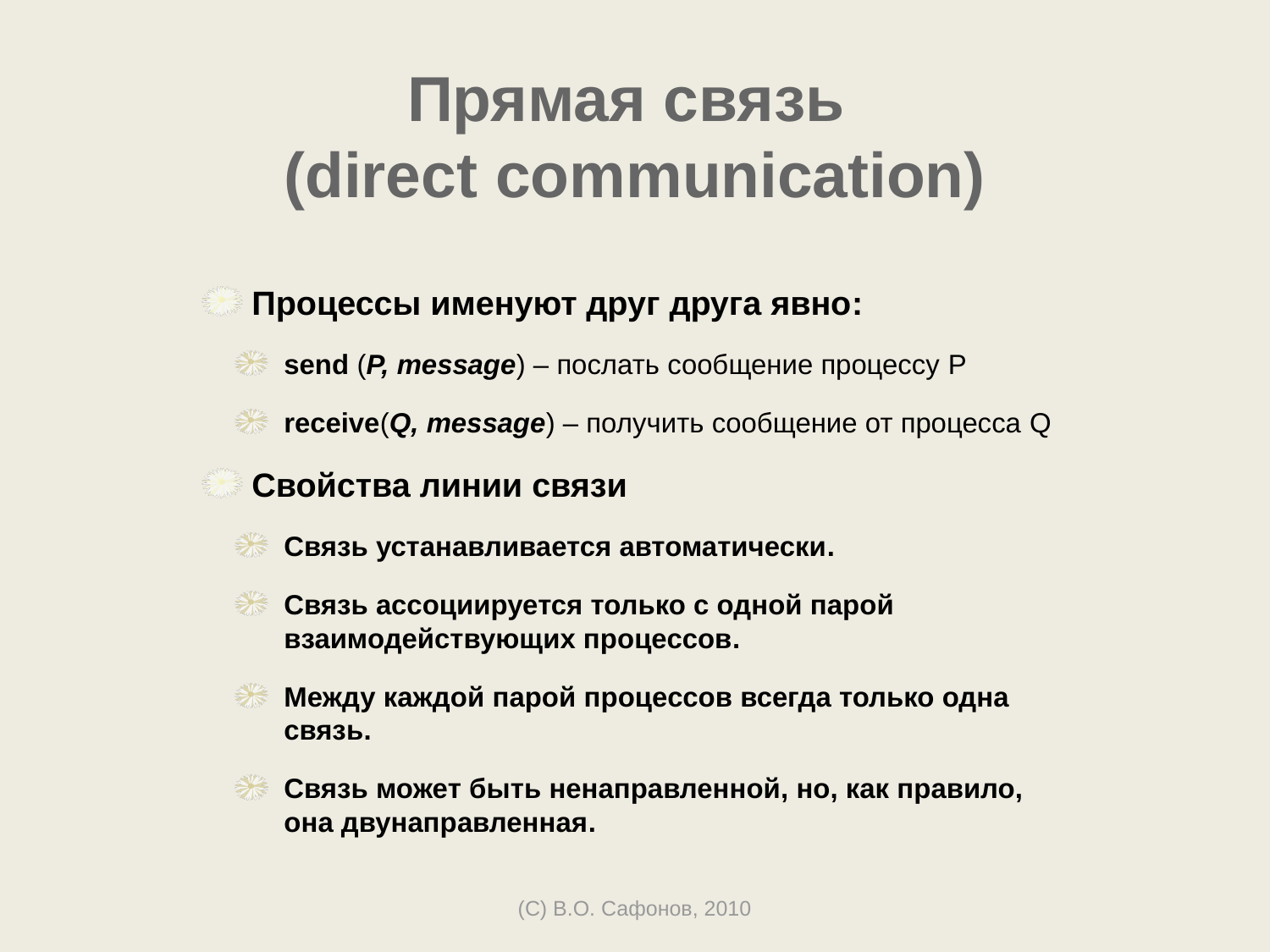

# Прямая связь (direct communication)
Процессы именуют друг друга явно:
send (P, message) – послать сообщение процессу P
receive(Q, message) – получить сообщение от процесса Q
Свойства линии связи
Связь устанавливается автоматически.
Связь ассоциируется только с одной парой взаимодействующих процессов.
Между каждой парой процессов всегда только одна связь.
Связь может быть ненаправленной, но, как правило, она двунаправленная.

(C) В.О. Сафонов, 2010